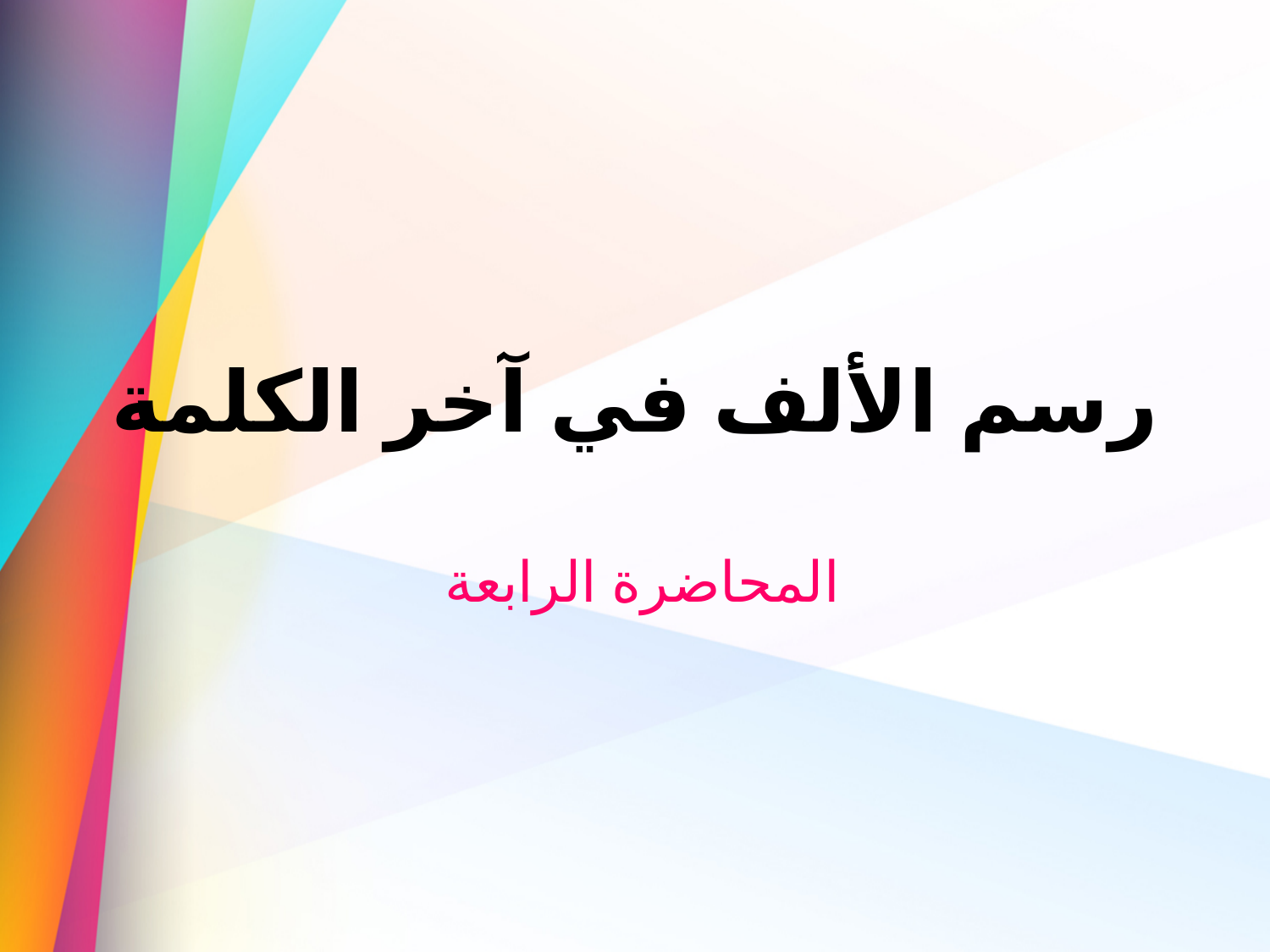

# رسم الألف في آخر الكلمة
المحاضرة الرابعة